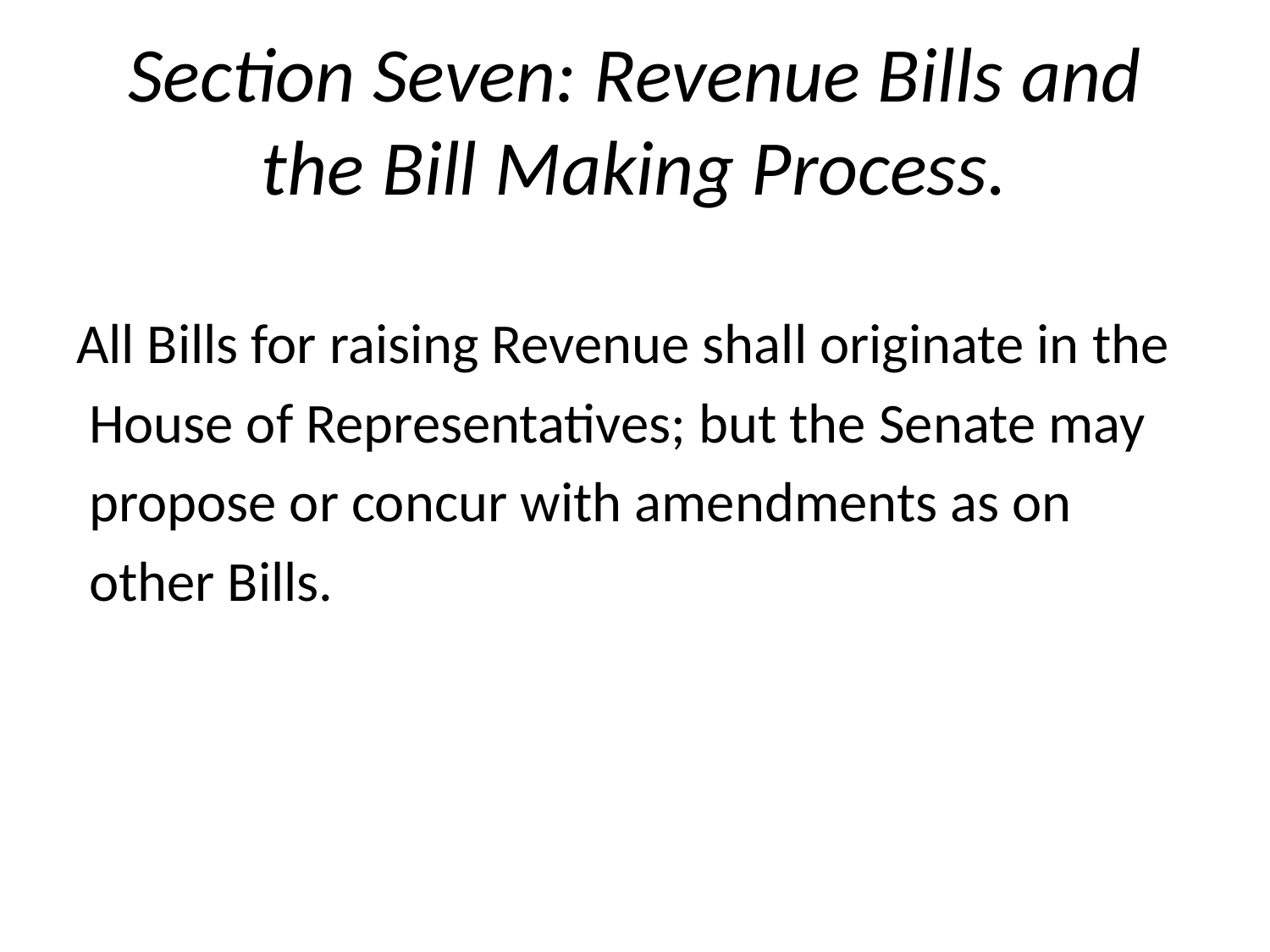

# Section Seven: Revenue Bills and the Bill Making Process.

All Bills for raising Revenue shall originate in the
 House of Representatives; but the Senate may
 propose or concur with amendments as on
 other Bills.